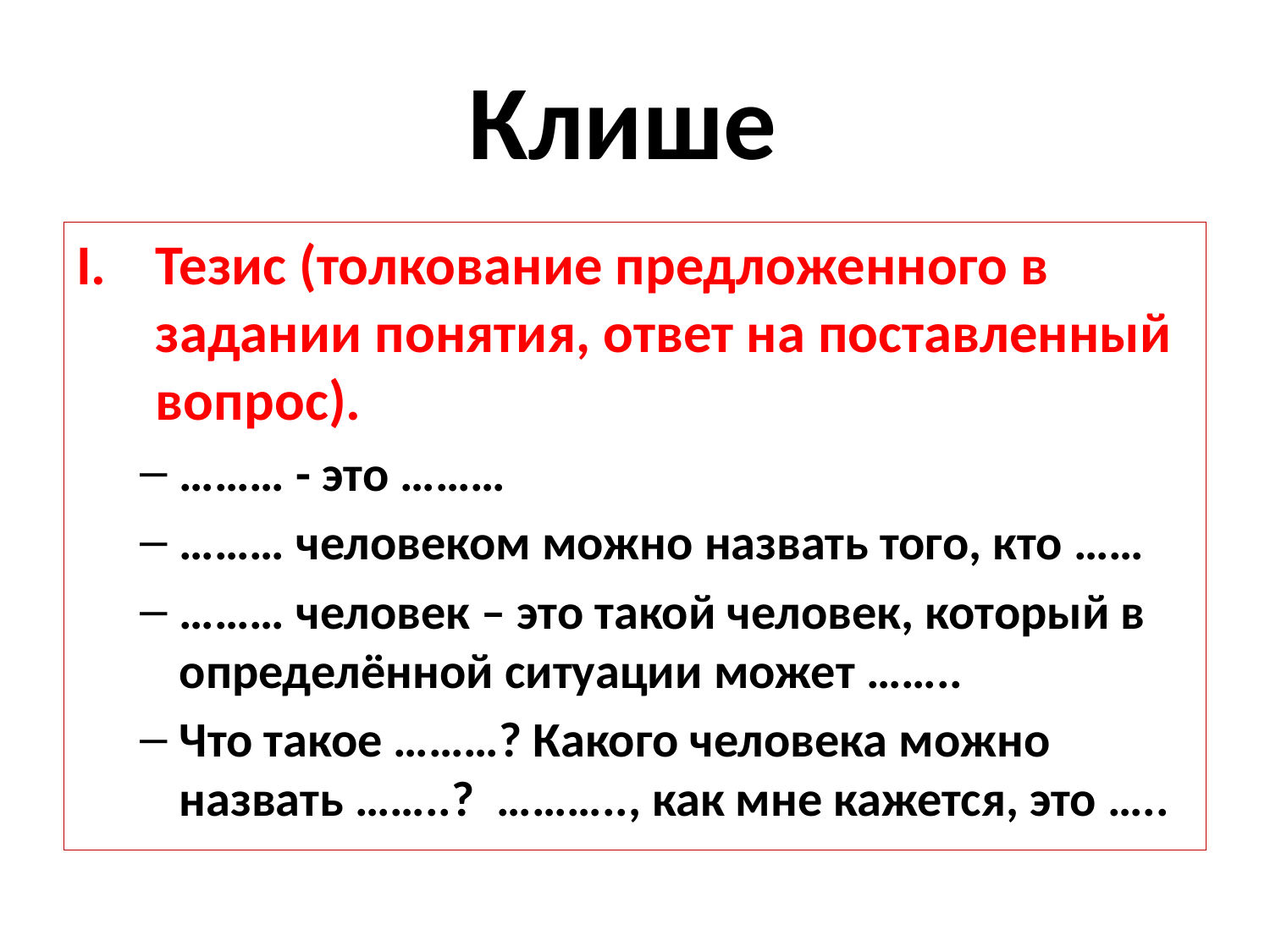

# Клише
Тезис (толкование предложенного в задании понятия, ответ на поставленный вопрос).
……… - это ………
……… человеком можно назвать того, кто ……
……… человек – это такой человек, который в определённой ситуации может ……..
Что такое ………? Какого человека можно назвать ……..?  ……….., как мне кажется, это …..